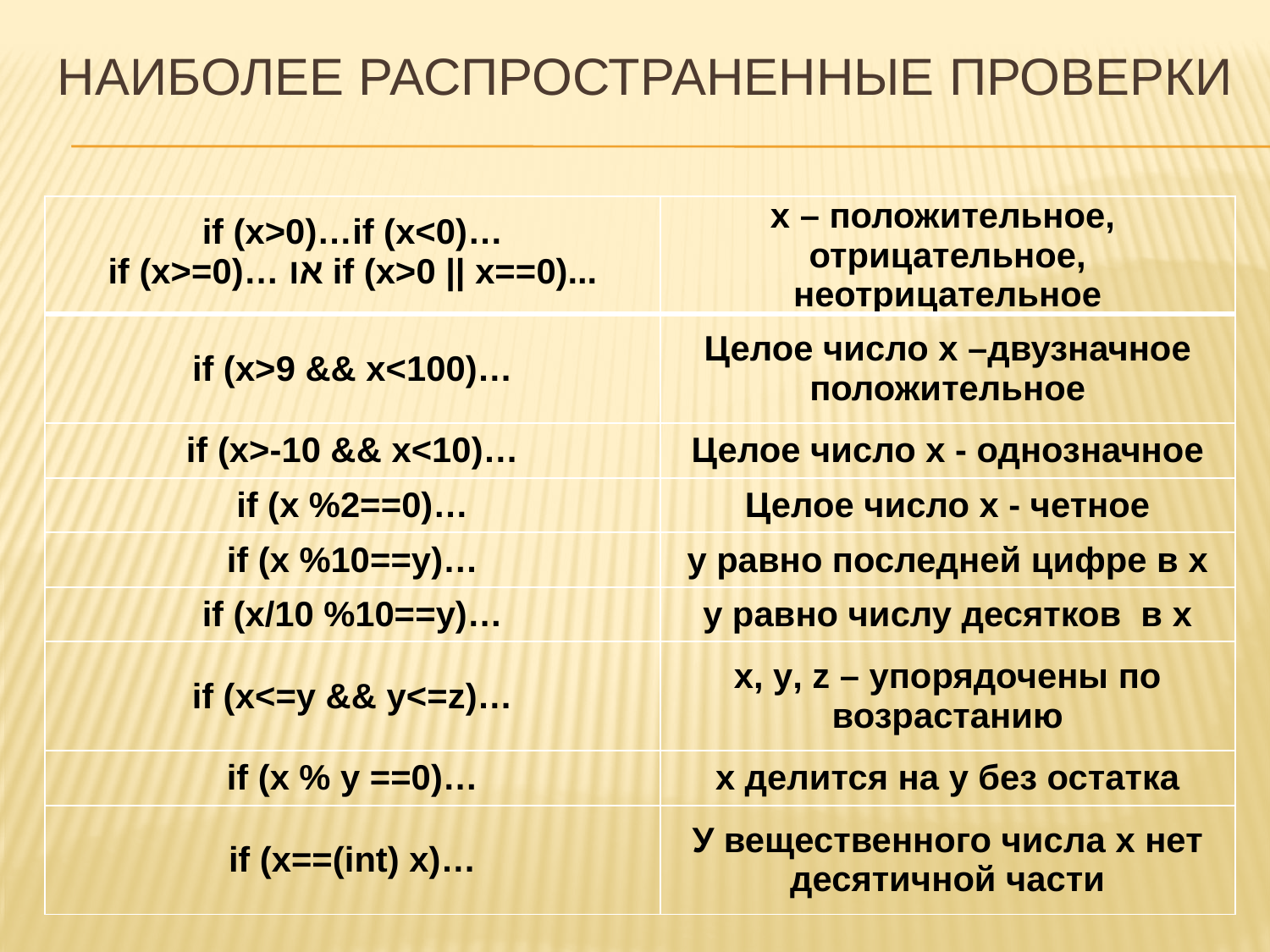

# Наиболее распространенные проверки
| if (x>0)…if (x<0)… if (x>=0)… או if (x>0 || x==0)... | х – положительное, отрицательное, неотрицательное |
| --- | --- |
| if (x>9 && x<100)… | Целое число х –двузначное положительное |
| if (x>-10 && x<10)… | Целое число x - однозначное |
| if (x %2==0)… | Целое число x - четное |
| if (x %10==y)… | y равно последней цифре в x |
| if (x/10 %10==y)… | y равно числу десятков в x |
| if (x<=y && y<=z)… | x, y, z – упорядочены по возрастанию |
| if (x % y ==0)… | x делится на y без остатка |
| if (x==(int) x)… | У вещественного числа x нет десятичной части |